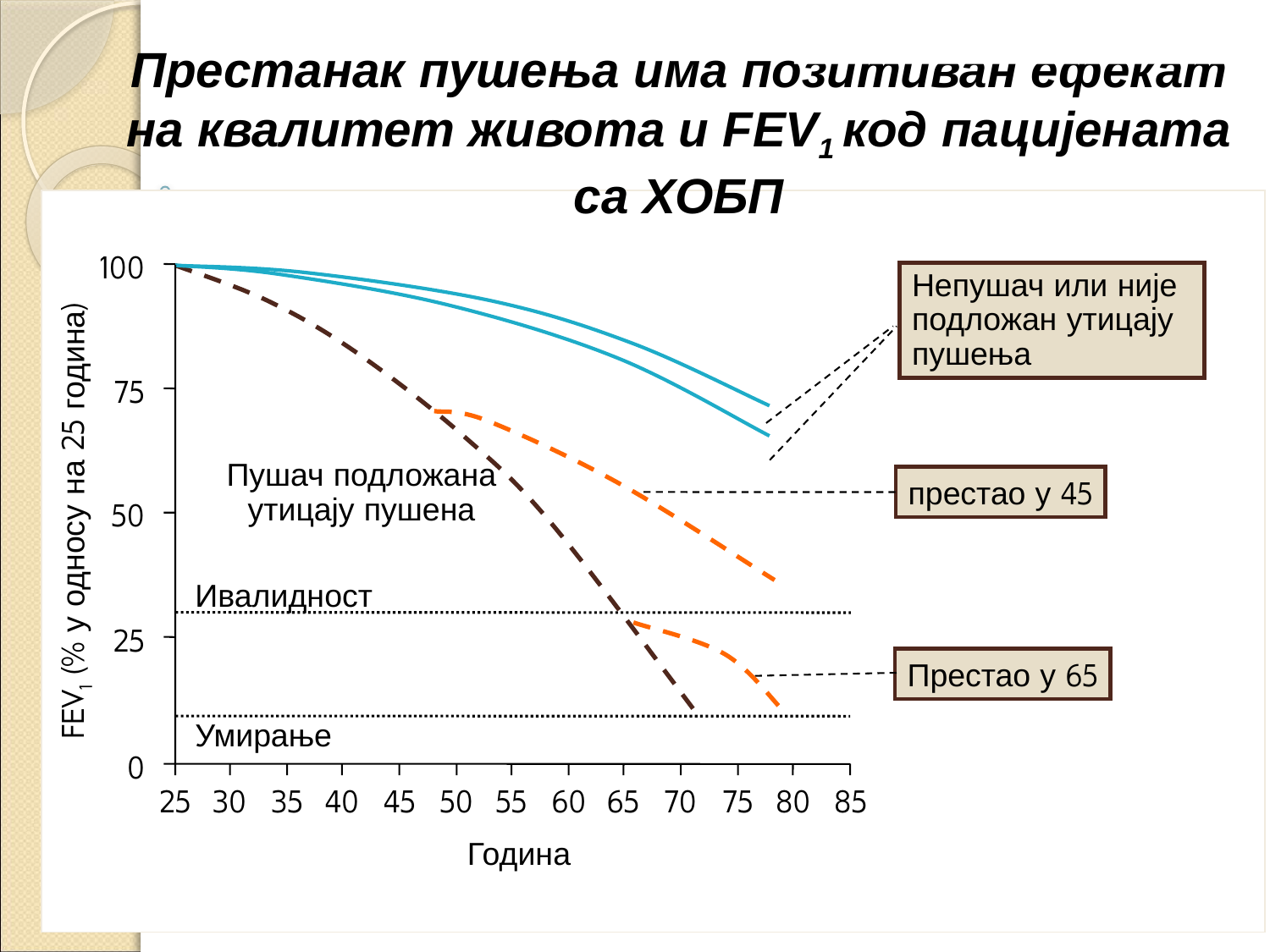

Престанак пушења има позитиван ефекат на квалитет живота и FEV1 код пацијената са ХОБП

100
Непушач или није подложан утицају пушења

75

Пушач подложана утицају пушена
престао у 45
50

FEV1 (% у односу на 25 година)

Ивалидност

25

Престао у 65

Умирање

0

25
30
35
40
45
50
55
60
65
70
75
80
85
Година